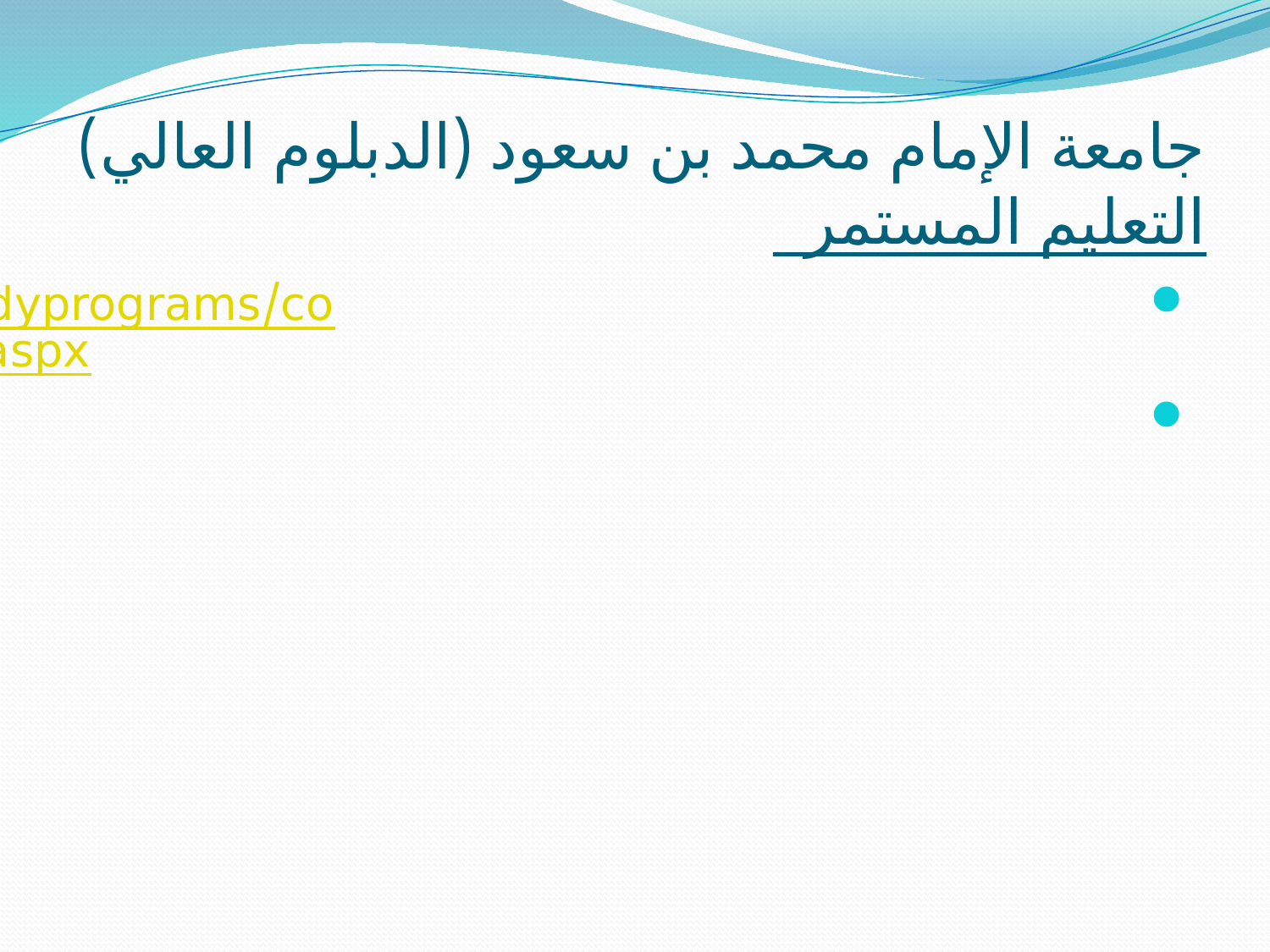

# جامعة الإمام محمد بن سعود (الدبلوم العالي) التعليم المستمر
https://www.imamu.edu.sa/studyprograms/continouslearning/Pages/default.aspx
https://www.imamu.edu.sa/studyprograms/continouslearning/Documents/%D8%AF%D8%A8%D9%84%D9%88%D9%85%20%D8%A7%D9%84%D8%AA%D8%B1%D8%A8%D9%8A%D8%A9.pdf